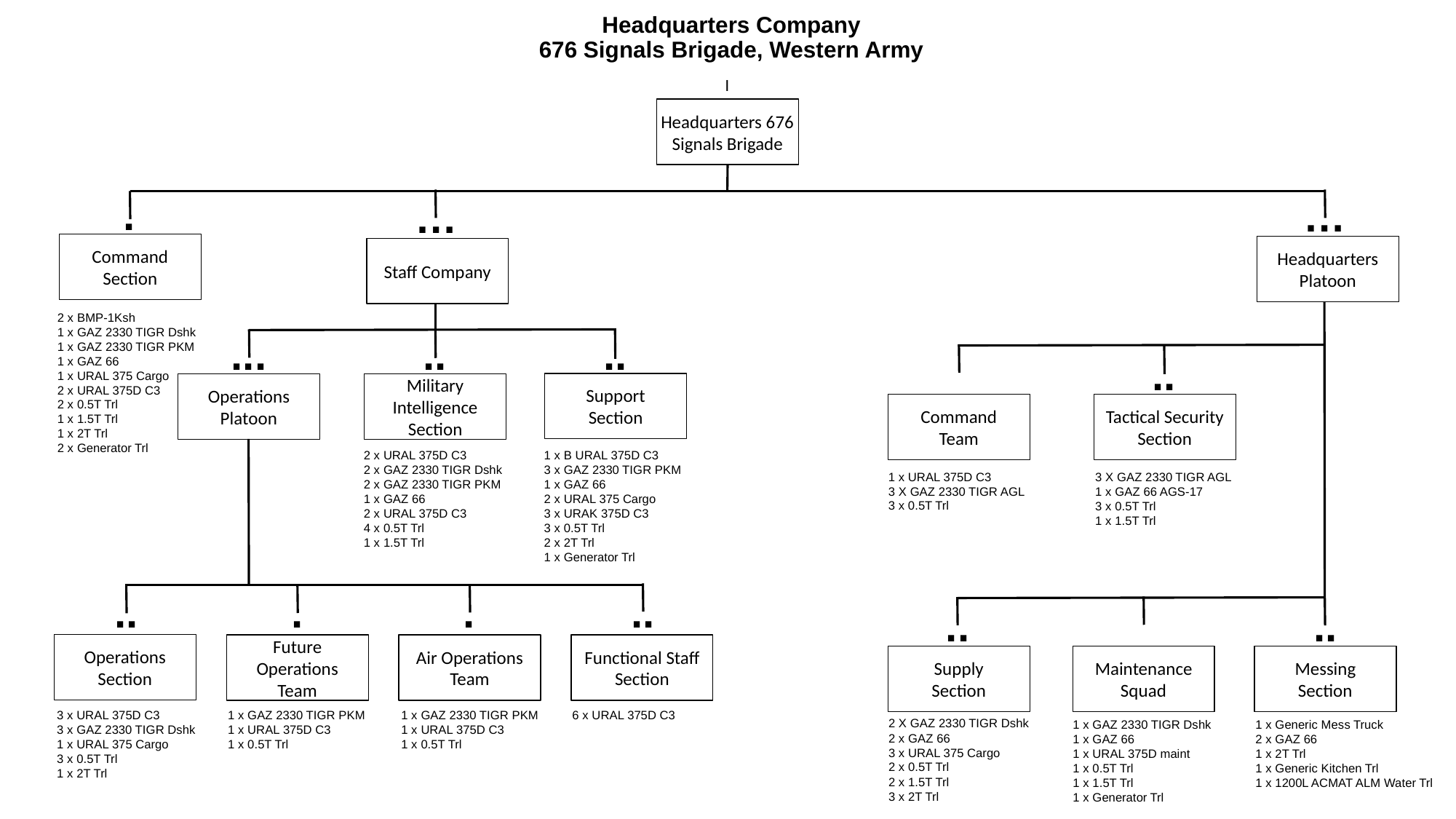

# Headquarters Company 676 Signals Brigade, Western Army
I
Headquarters 676 Signals Brigade
.
…
…
Command
Section
Headquarters
Platoon
Staff Company
2 x BMP-1Ksh
1 x GAZ 2330 TIGR Dshk
1 x GAZ 2330 TIGR PKM
1 x GAZ 66
1 x URAL 375 Cargo
2 x URAL 375D C3
2 x 0.5T Trl
1 x 1.5T Trl
1 x 2T Trl
2 x Generator Trl
...
..
..
..
Support
Section
Operations
Platoon
Military Intelligence
Section
Command
Team
Tactical Security Section
2 x URAL 375D C3
2 x GAZ 2330 TIGR Dshk
2 x GAZ 2330 TIGR PKM
1 x GAZ 66
2 x URAL 375D C3
4 x 0.5T Trl
1 x 1.5T Trl
1 x B URAL 375D C3
3 x GAZ 2330 TIGR PKM
1 x GAZ 66
2 x URAL 375 Cargo
3 x URAK 375D C3
3 x 0.5T Trl
2 x 2T Trl
1 x Generator Trl
1 x URAL 375D C3
3 X GAZ 2330 TIGR AGL
3 x 0.5T Trl
3 X GAZ 2330 TIGR AGL
1 x GAZ 66 AGS-17
3 x 0.5T Trl
1 x 1.5T Trl
.
.
..
..
..
..
Operations
Section
Air Operations Team
Functional Staff Section
Future
Operations
Team
Supply
Section
Maintenance
Squad
Messing
Section
1 x GAZ 2330 TIGR PKM
1 x URAL 375D C3
1 x 0.5T Trl
6 x URAL 375D C3
3 x URAL 375D C3
3 x GAZ 2330 TIGR Dshk
1 x URAL 375 Cargo
3 x 0.5T Trl
1 x 2T Trl
1 x GAZ 2330 TIGR PKM
1 x URAL 375D C3
1 x 0.5T Trl
2 X GAZ 2330 TIGR Dshk
2 x GAZ 66
3 x URAL 375 Cargo
2 x 0.5T Trl
2 x 1.5T Trl
3 x 2T Trl
1 x GAZ 2330 TIGR Dshk
1 x GAZ 66
1 x URAL 375D maint
1 x 0.5T Trl
1 x 1.5T Trl
1 x Generator Trl
1 x Generic Mess Truck
2 x GAZ 66
1 x 2T Trl
1 x Generic Kitchen Trl
1 x 1200L ACMAT ALM Water Trl